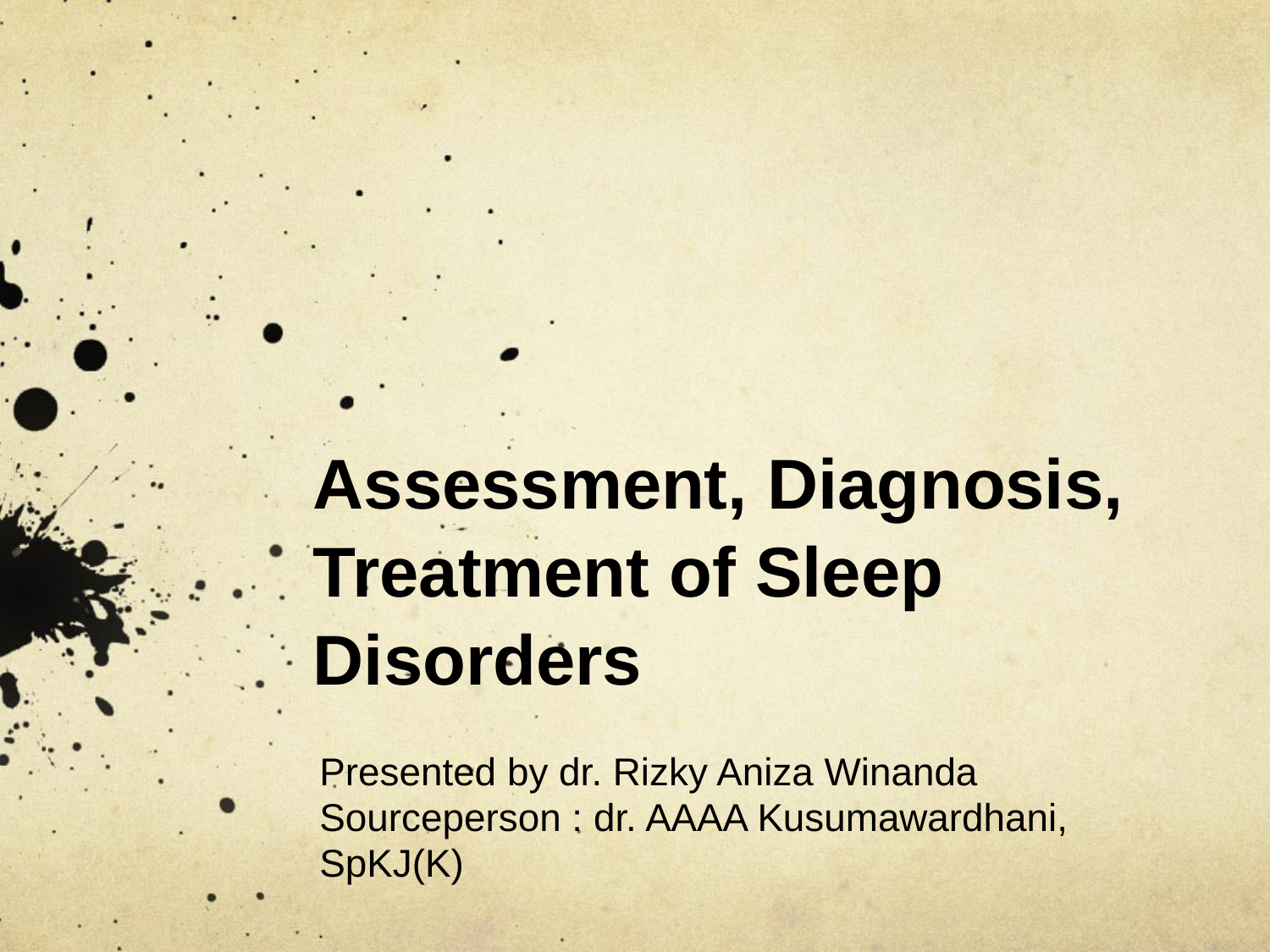

# Assessment, Diagnosis, Treatment of Sleep Disorders

Presented by dr. Rizky Aniza Winanda
Sourceperson : dr. AAAA Kusumawardhani, SpKJ(K)